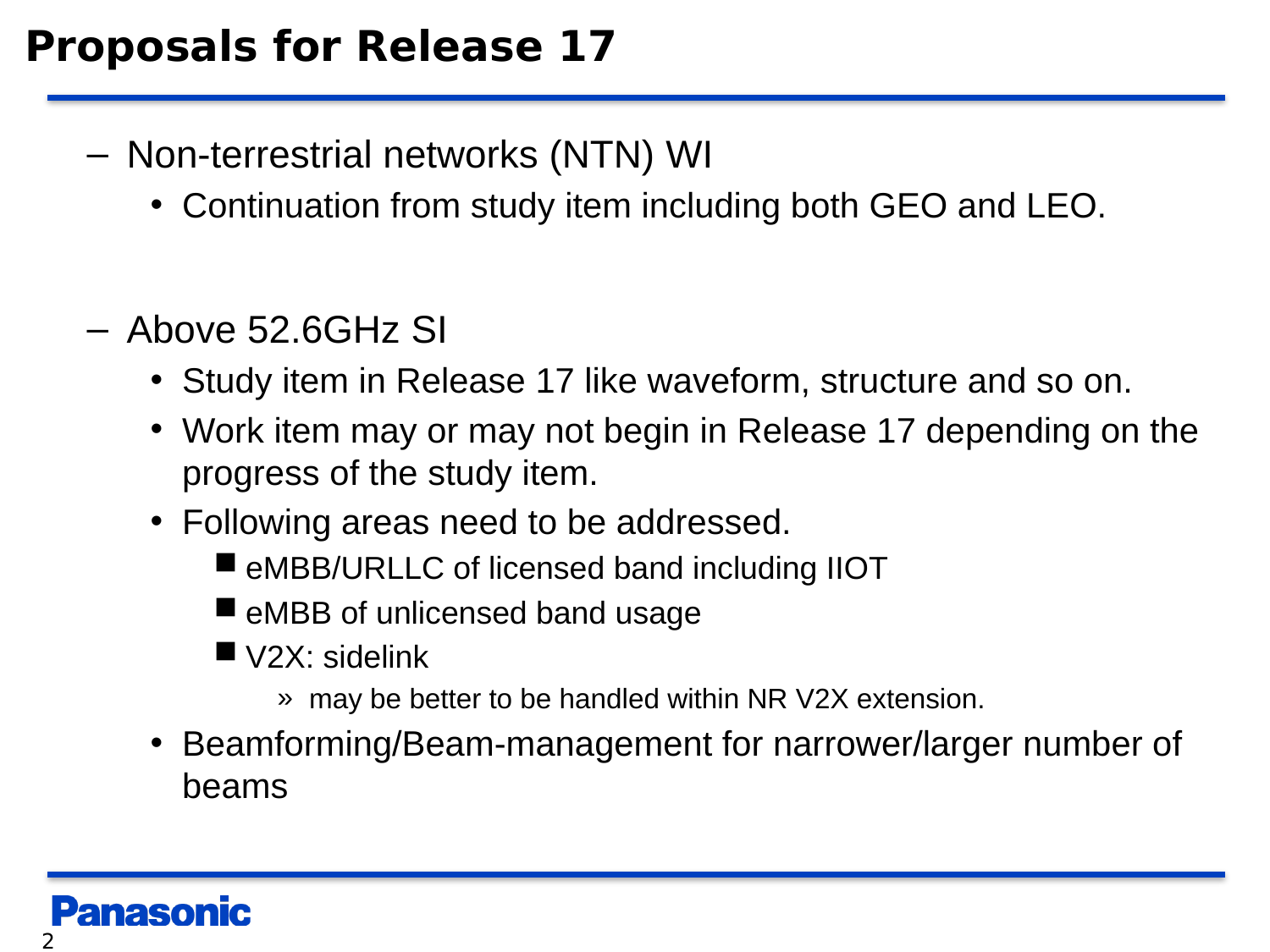

# Proposals for Release 17
Non-terrestrial networks (NTN) WI
Continuation from study item including both GEO and LEO.

Above 52.6GHz SI
Study item in Release 17 like waveform, structure and so on.
Work item may or may not begin in Release 17 depending on the progress of the study item.
Following areas need to be addressed.
eMBB/URLLC of licensed band including IIOT
eMBB of unlicensed band usage
V2X: sidelink
may be better to be handled within NR V2X extension.
Beamforming/Beam-management for narrower/larger number of beams

2